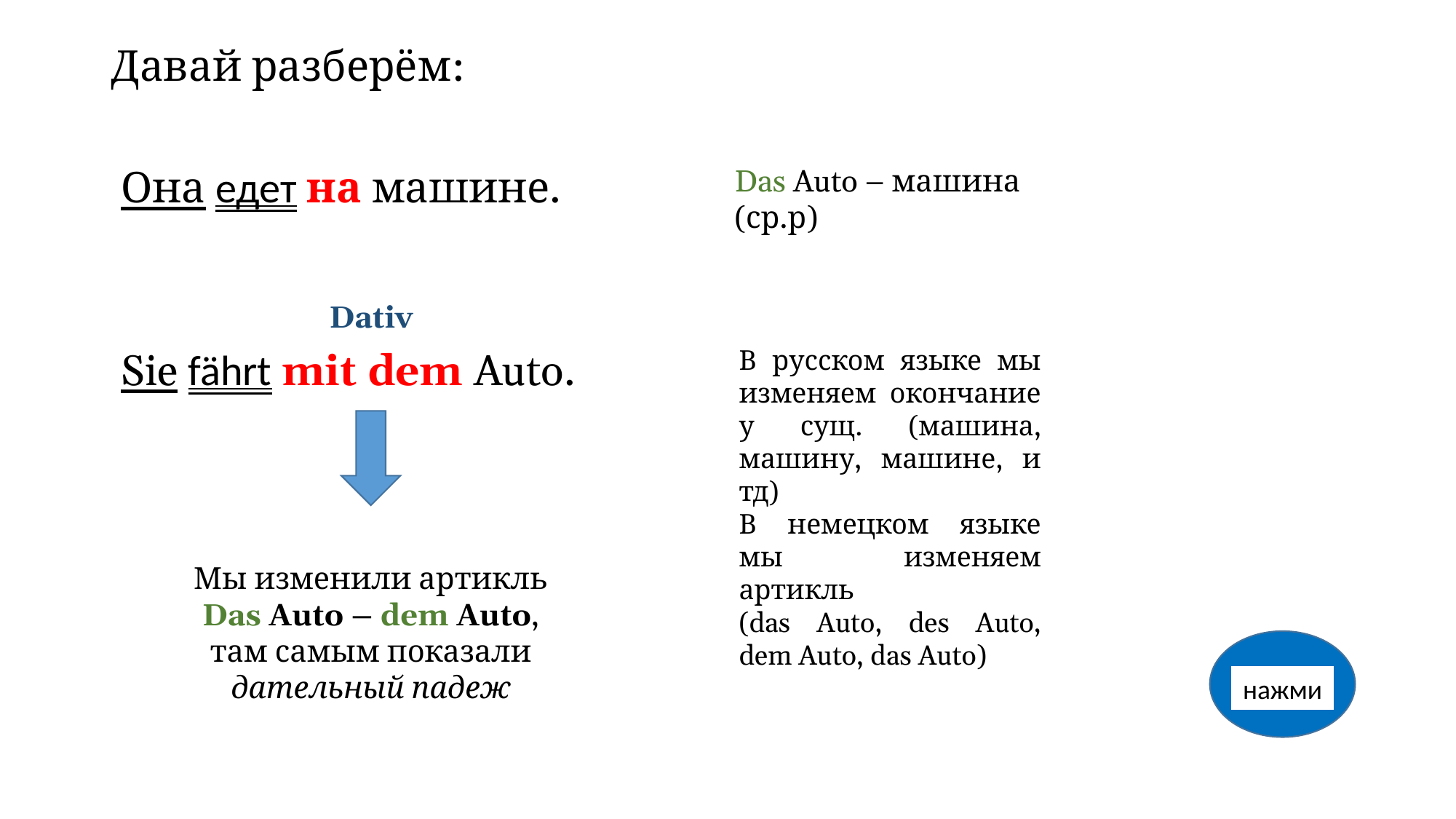

Давай разберём:

 Она едет на машине.

 Sie fährt mit dem Auto.

Das Auto – машина (ср.р)
Dativ
В русском языке мы изменяем окончание у сущ. (машина, машину, машине, и тд)
В немецком языке мы изменяем артикль
(das Auto, des Auto, dem Auto, das Auto)

Мы изменили артикль
Das Auto – dem Auto,
там самым показали дательный падеж

нажми